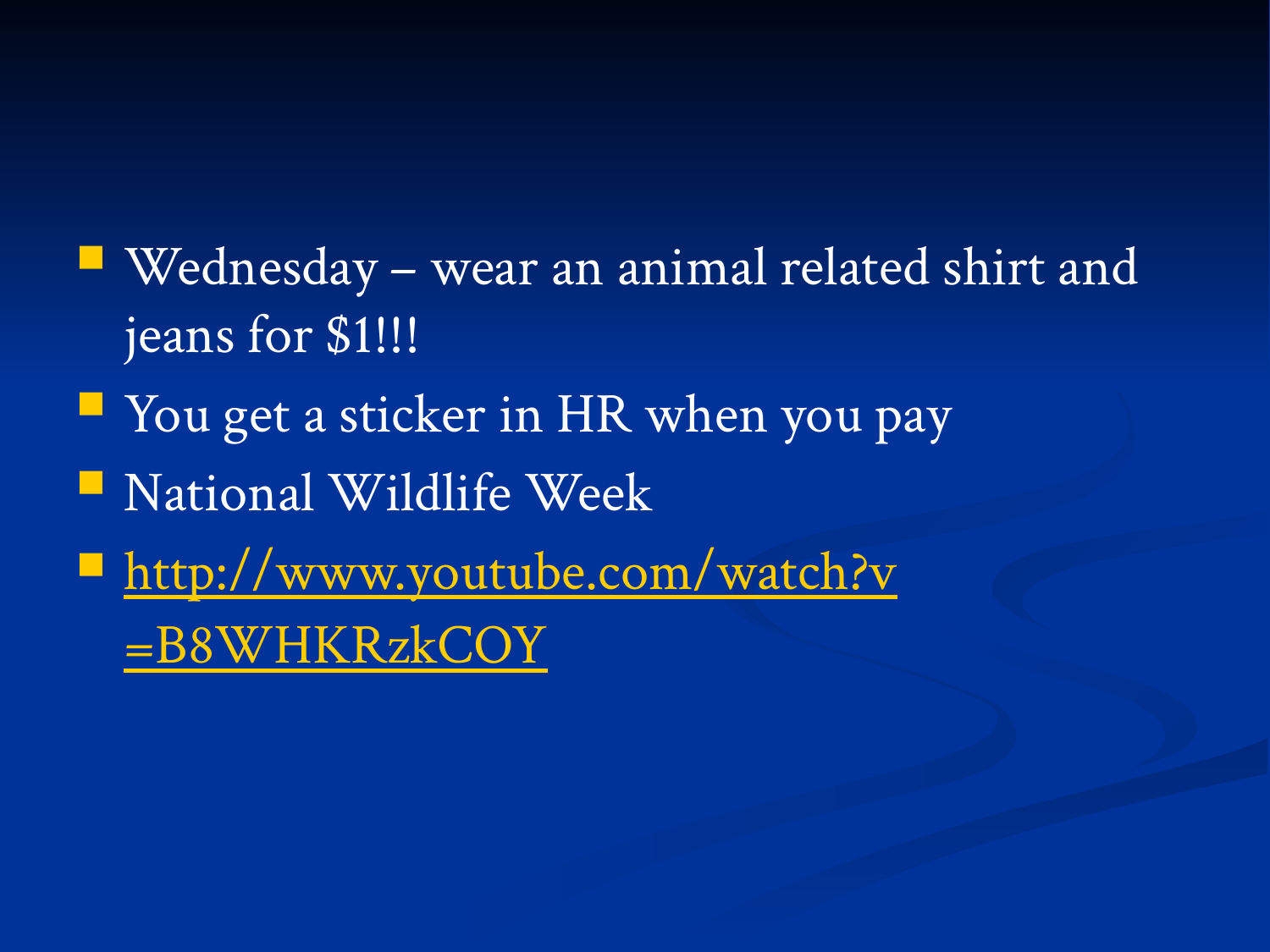

#
Wednesday – wear an animal related shirt and jeans for $1!!!
You get a sticker in HR when you pay
National Wildlife Week
http://www.youtube.com/watch?v=B8WHKRzkCOY